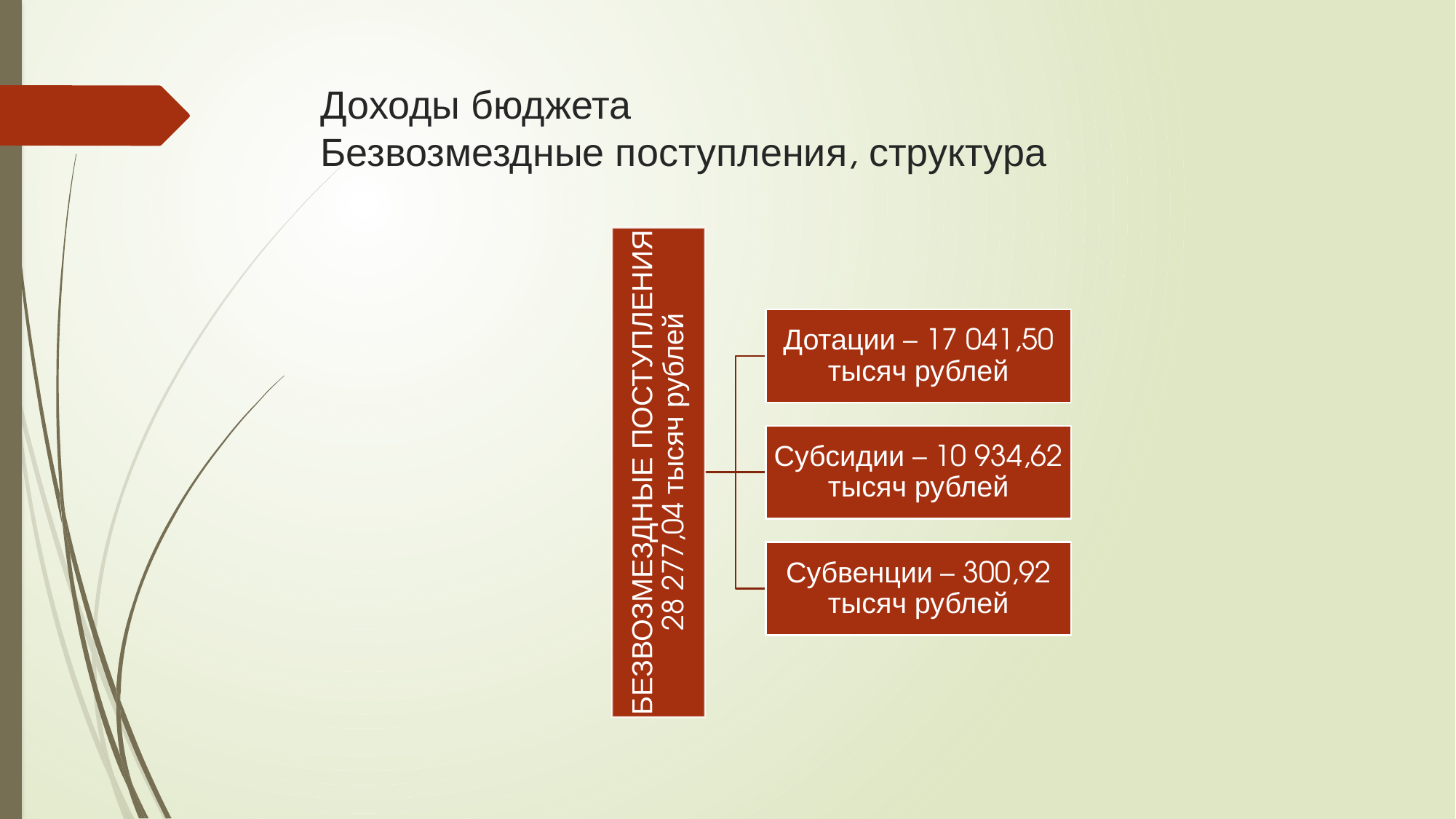

# Доходы бюджета Безвозмездные поступления, структура

БЕЗВОЗМЕЗДНЫЕ ПОСТУПЛЕНИЯ 28 277,04 тысяч рублей
Дотации – 17 041,50 тысяч рублей
Субсидии – 10 934,62 тысяч рублей
Субвенции – 300,92 тысяч рублей